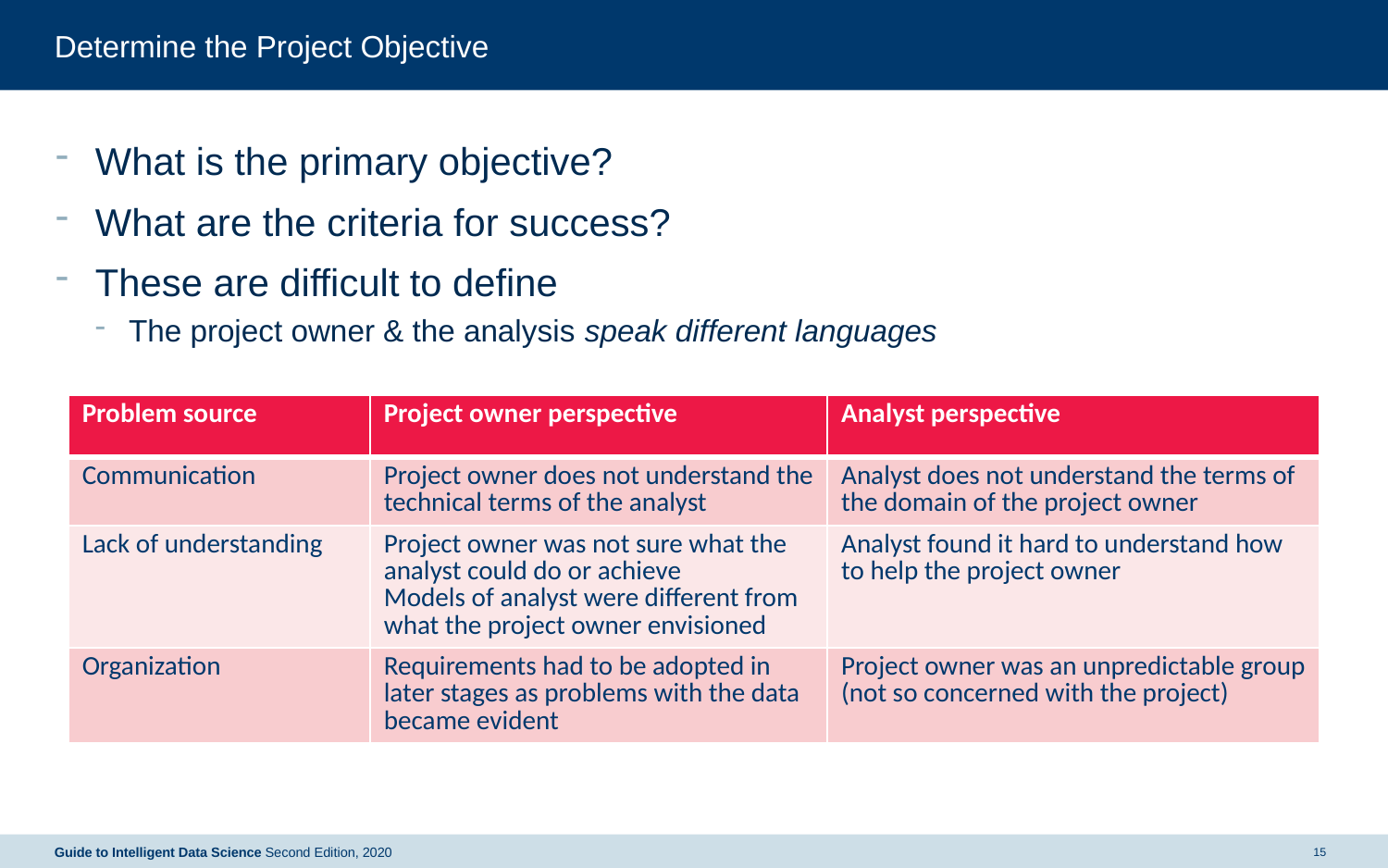

# Determine the Project Objective
What is the primary objective?
What are the criteria for success?
These are difficult to define
The project owner & the analysis speak different languages
| Problem source | Project owner perspective | Analyst perspective |
| --- | --- | --- |
| Communication | Project owner does not understand the technical terms of the analyst | Analyst does not understand the terms of the domain of the project owner |
| Lack of understanding | Project owner was not sure what the analyst could do or achieve Models of analyst were different from what the project owner envisioned | Analyst found it hard to understand how to help the project owner |
| Organization | Requirements had to be adopted in later stages as problems with the data became evident | Project owner was an unpredictable group (not so concerned with the project) |
Guide to Intelligent Data Science Second Edition, 2020
15